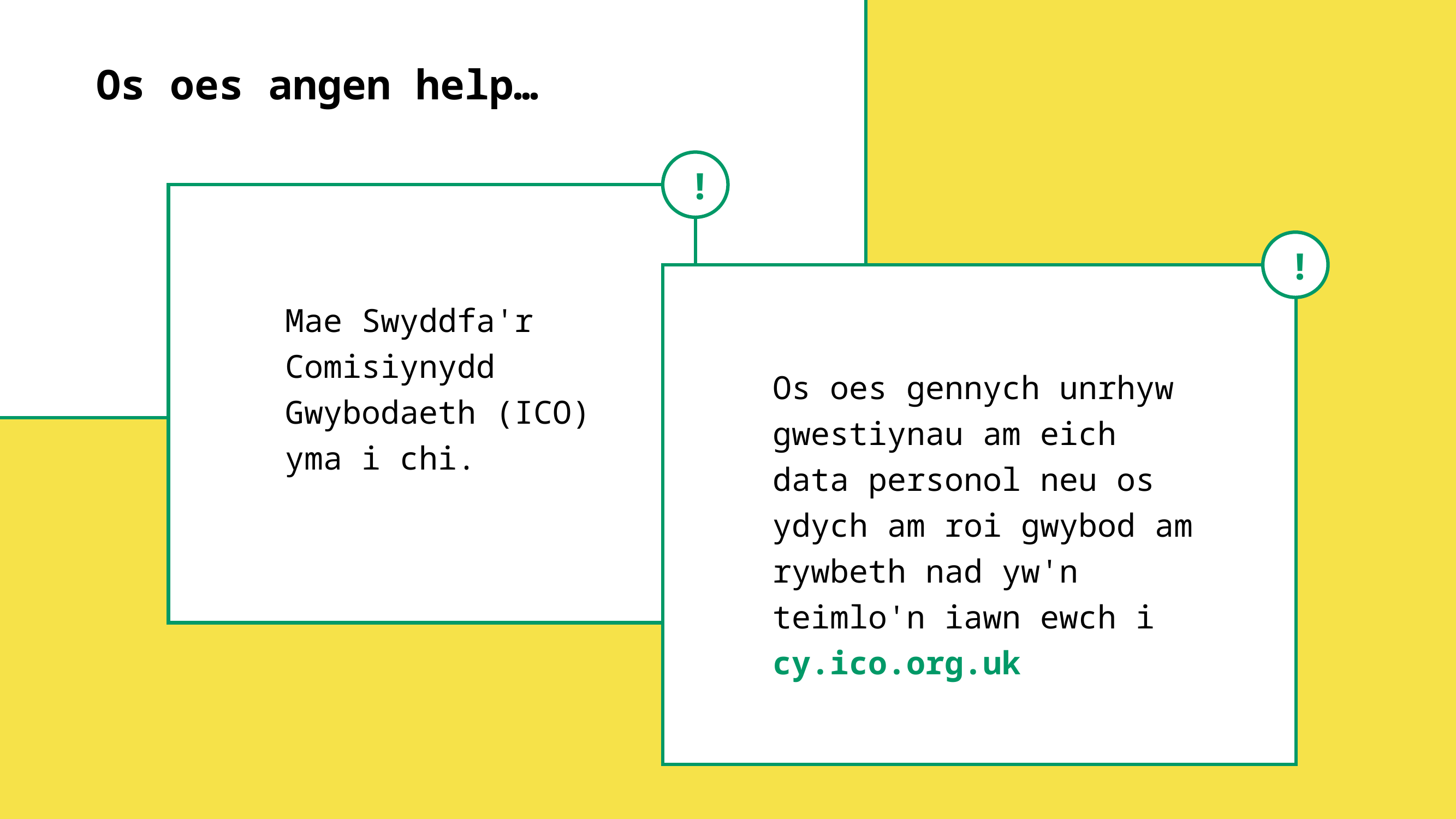

Os oes angen help…

!

Mae Swyddfa'r Comisiynydd Gwybodaeth (ICO) yma i chi.

!

Os oes gennych unrhyw gwestiynau am eich data personol neu os ydych am roi gwybod am rywbeth nad yw'n teimlo'n iawn ewch i cy.ico.org.uk